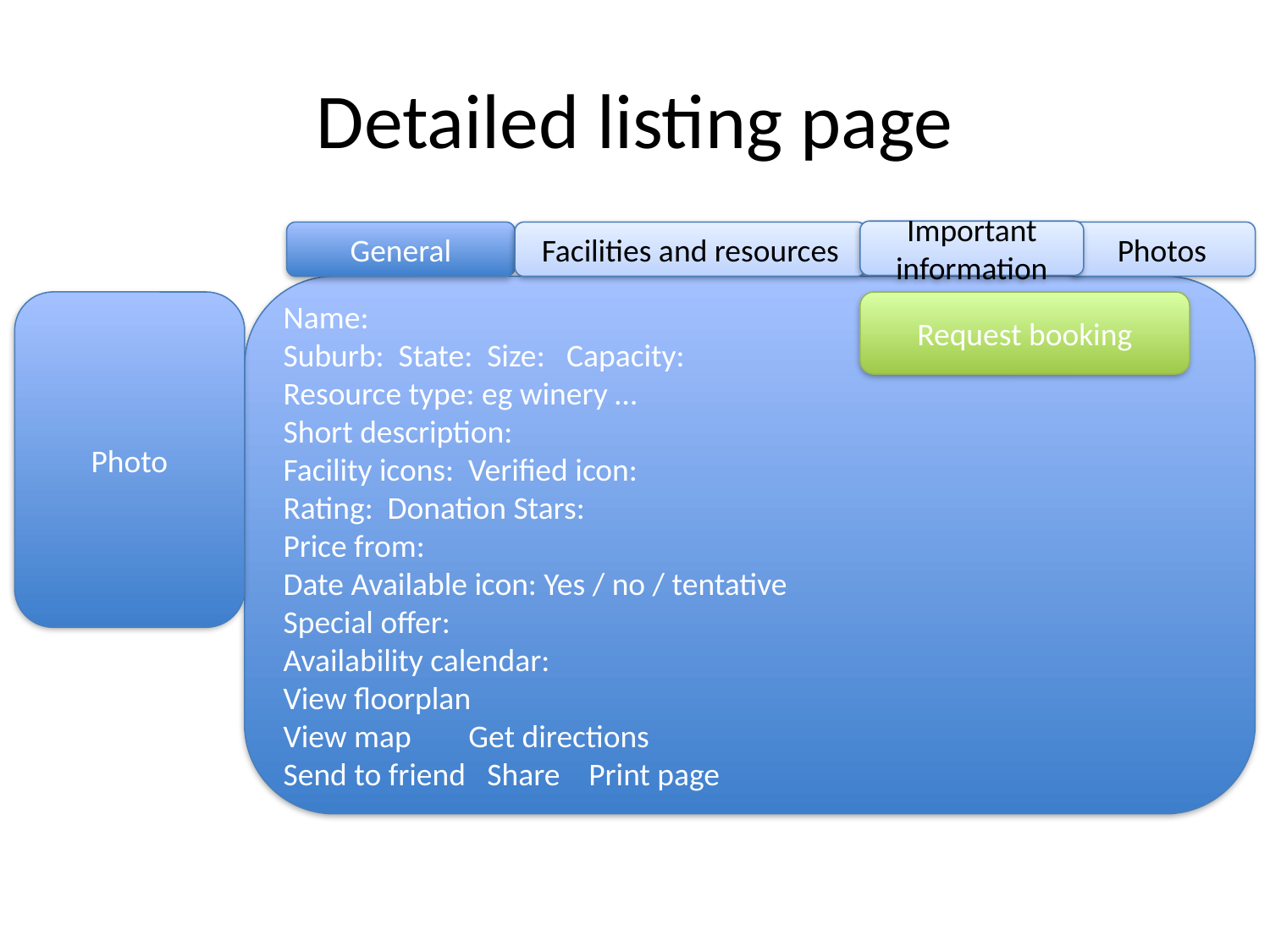

# Detailed listing page
Important information
General
Facilities and resources
Photos
Name:
Suburb:  State:  Size:   Capacity:
Resource type: eg winery …
Short description:
Facility icons:  Verified icon:
Rating:  Donation Stars:
Price from:
Date Available icon: Yes / no / tentative
Special offer:
Availability calendar:
View floorplan
View map        Get directions
Send to friend   Share    Print page
Photo
Request booking
My recent searches
1) Venue a
2) Venue b
3) Venue c
Subscribe
Find out about deals and venues
Your name:
Email: